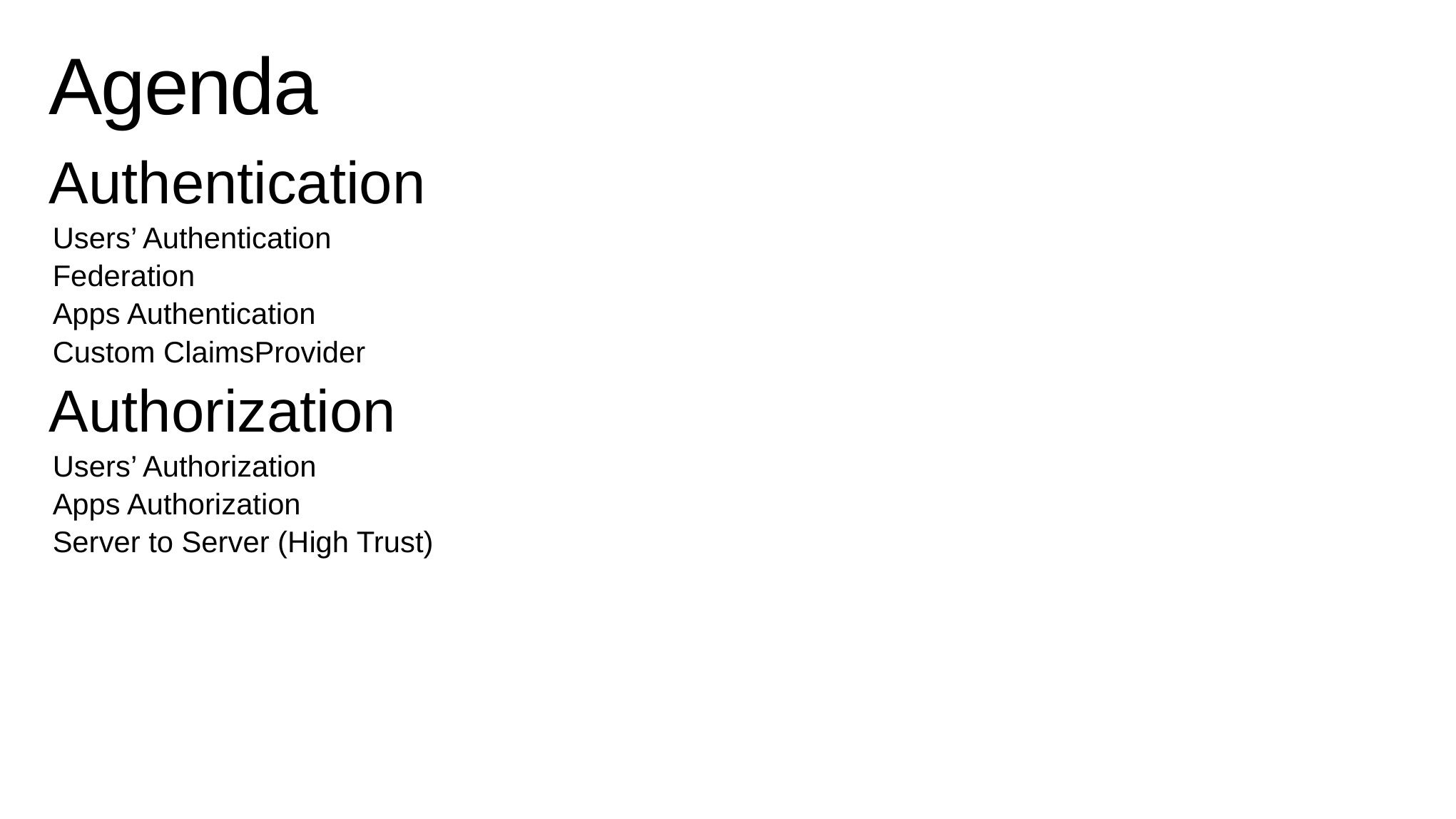

# Agenda
Authentication
Users’ Authentication
Federation
Apps Authentication
Custom ClaimsProvider
Authorization
Users’ Authorization
Apps Authorization
Server to Server (High Trust)